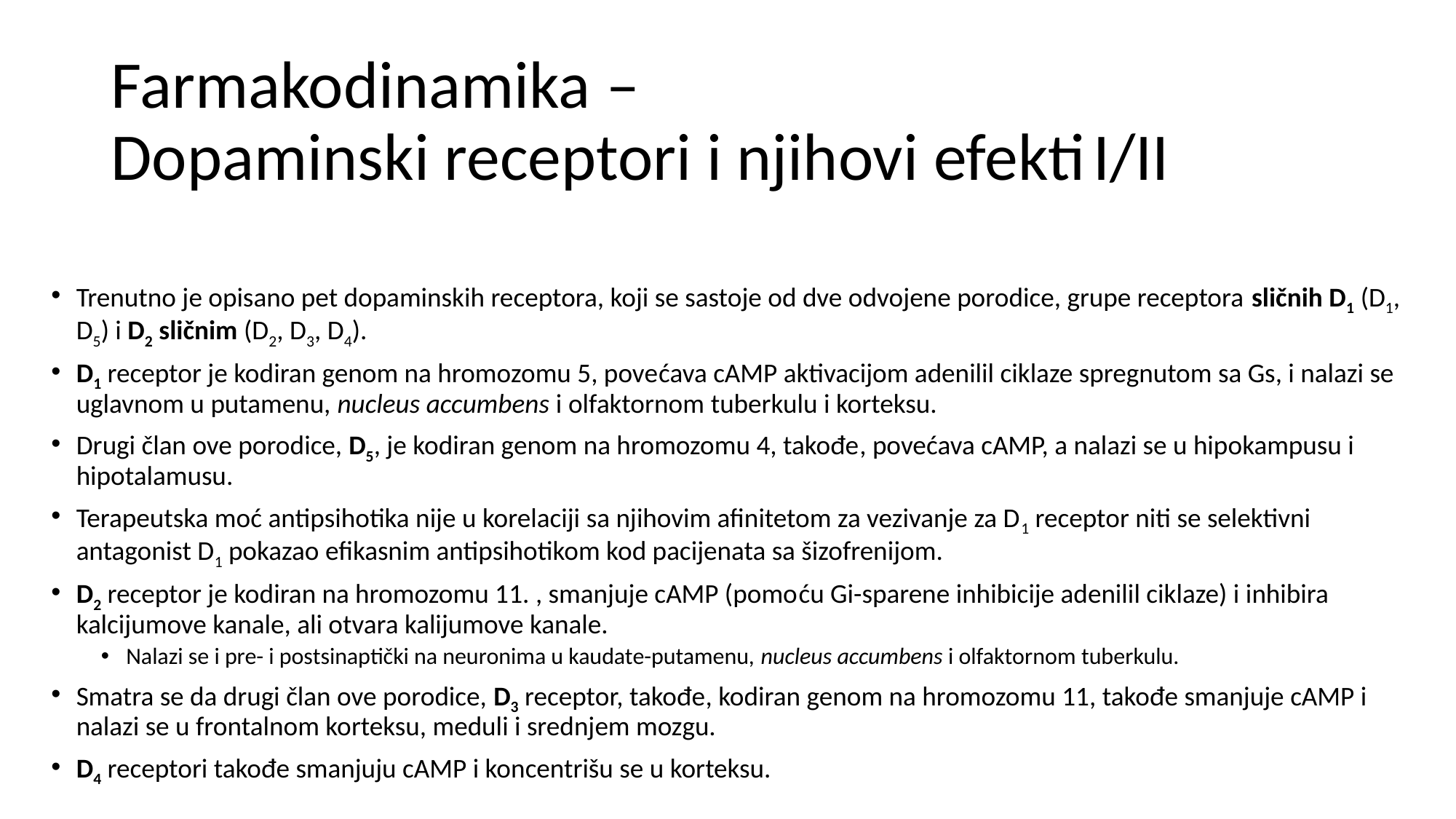

# Farmakodinamika – Dopaminski receptori i njihovi efekti	I/II
Trenutno je opisano pet dopaminskih receptora, koji se sastoje od dve odvojene porodice, grupe receptora sličnih D1 (D1, D5) i D2 sličnim (D2, D3, D4).
D1 receptor je kodiran genom na hromozomu 5, povećava cAMP aktivacijom adenilil ciklaze spregnutom sa Gs, i nalazi se uglavnom u putamenu, nucleus accumbens i olfaktornom tuberkulu i korteksu.
Drugi član ove porodice, D5, je kodiran genom na hromozomu 4, takođe, povećava cAMP, a nalazi se u hipokampusu i hipotalamusu.
Terapeutska moć antipsihotika nije u korelaciji sa njihovim afinitetom za vezivanje za D1 receptor niti se selektivni antagonist D1 pokazao efikasnim antipsihotikom kod pacijenata sa šizofrenijom.
D2 receptor je kodiran na hromozomu 11. , smanjuje cAMP (pomoću Gi-sparene inhibicije adenilil ciklaze) i inhibira kalcijumove kanale, ali otvara kalijumove kanale.
Nalazi se i pre- i postsinaptički na neuronima u kaudate-putamenu, nucleus accumbens i olfaktornom tuberkulu.
Smatra se da drugi član ove porodice, D3 receptor, takođe, kodiran genom na hromozomu 11, takođe smanjuje cAMP i nalazi se u frontalnom korteksu, meduli i srednjem mozgu.
D4 receptori takođe smanjuju cAMP i koncentrišu se u korteksu.